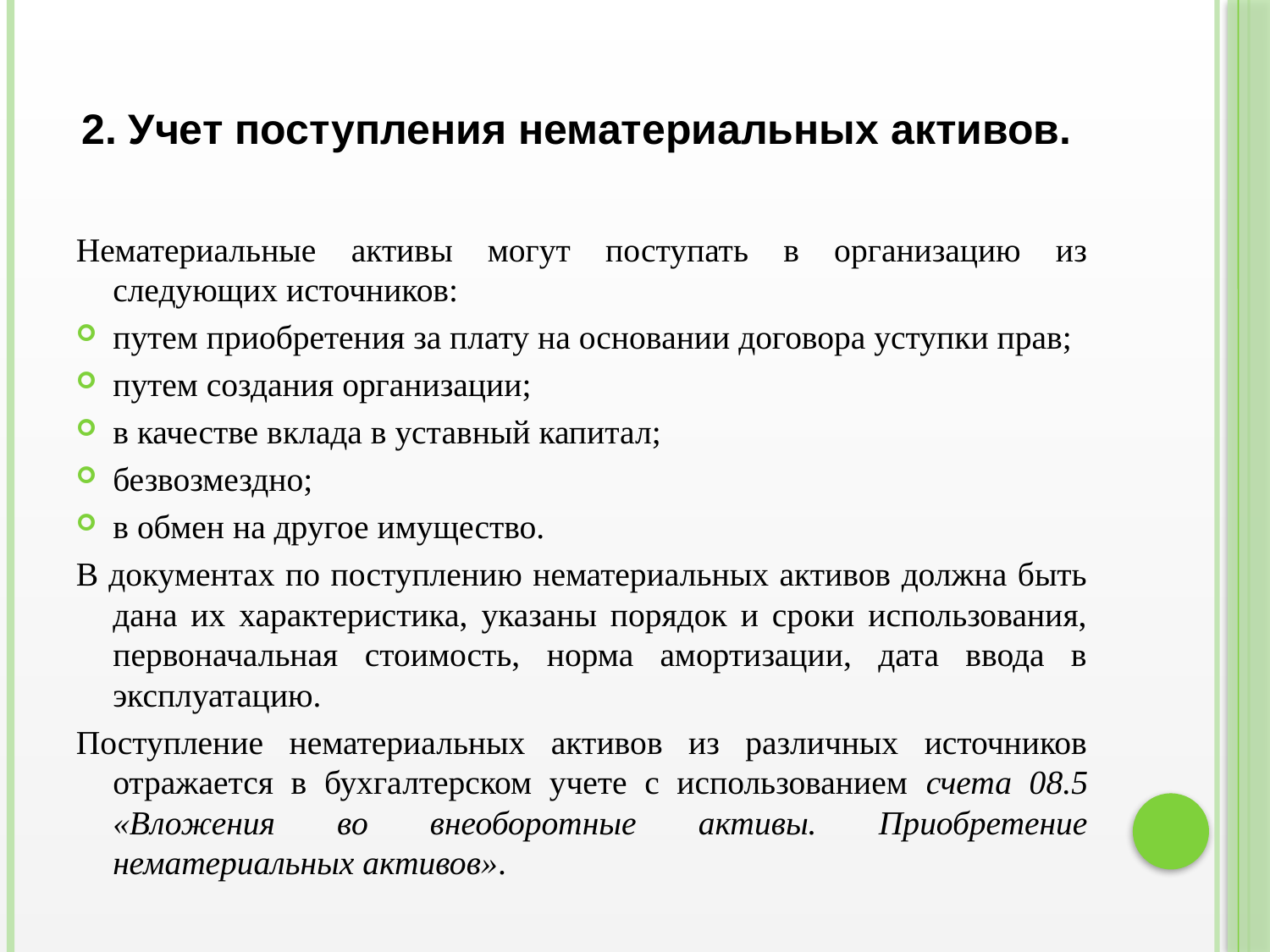

# 2. Учет поступления нематериальных активов.
Нематериальные активы могут поступать в организацию из следующих источников:
путем приобретения за плату на основании договора уступки прав;
путем создания организации;
в качестве вклада в уставный капитал;
безвозмездно;
в обмен на другое имущество.
В документах по поступлению нематериальных активов должна быть дана их характеристика, указаны порядок и сроки использования, первоначальная стоимость, норма амортизации, дата ввода в эксплуатацию.
Поступление нематериальных активов из различных источников отражается в бухгалтерском учете с использованием счета 08.5 «Вложения во внеоборотные активы. Приобретение нематериальных активов».